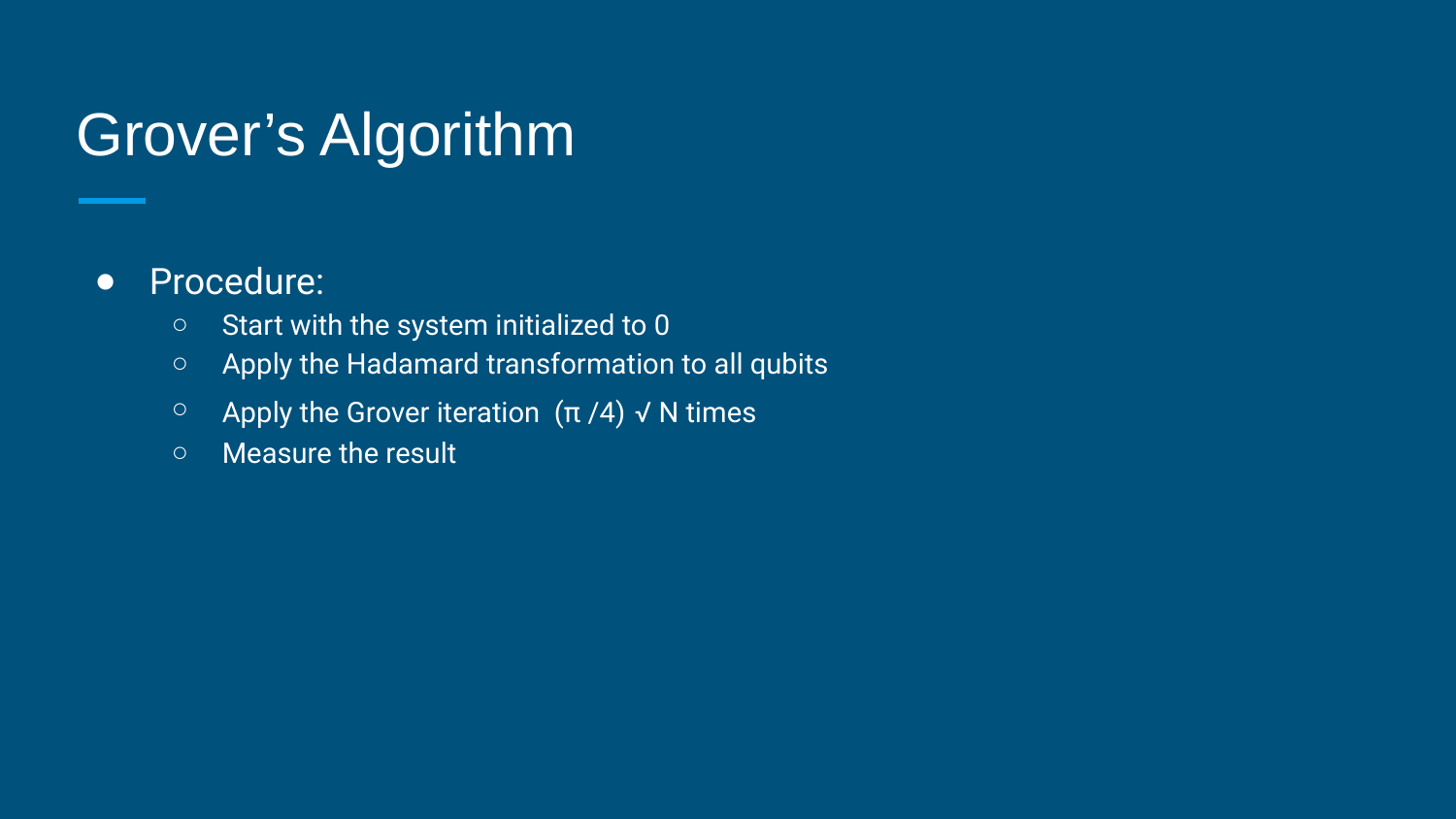

# Grover’s Algorithm
Procedure:
Start with the system initialized to 0
Apply the Hadamard transformation to all qubits
Apply the Grover iteration  (π /4) √ N times
Measure the result